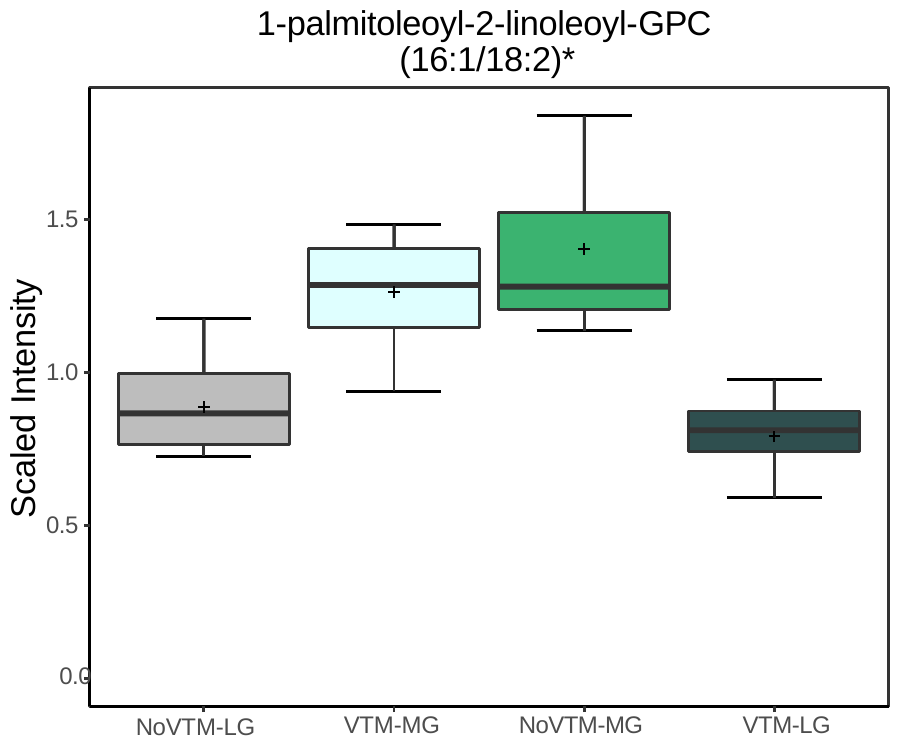

# 1-palmitoleoyl-2-linoleoyl-GPC (16:1/18:2)*

1.5

Scaled Intensity

1.0

0.5
0.0
VTM-LG
VTM-MG
NoVTM-MG
NoVTM-LG